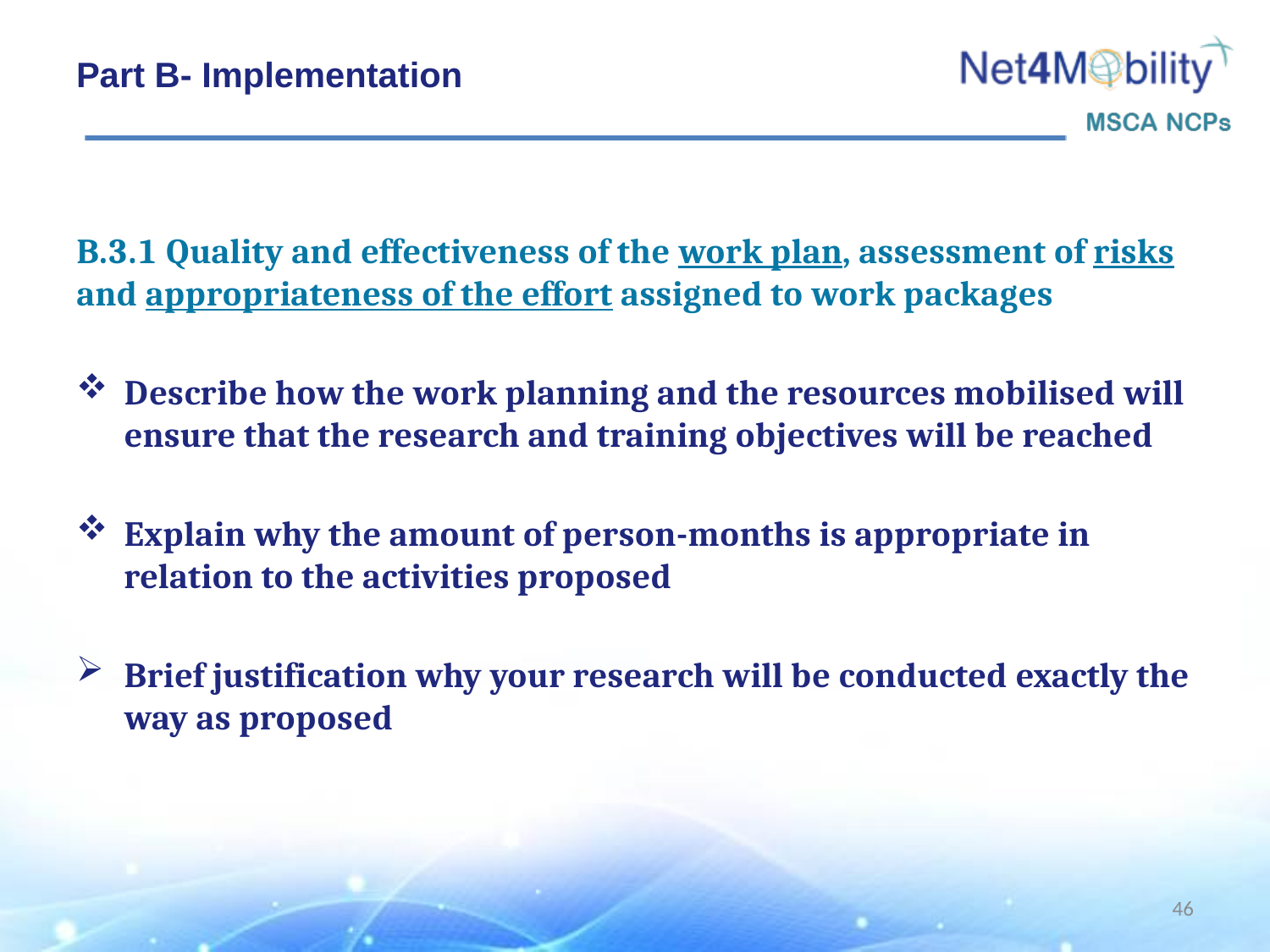

# Part B- Implementation
B.3.1 Quality and effectiveness of the work plan, assessment of risks and appropriateness of the effort assigned to work packages

Describe how the work planning and the resources mobilised will ensure that the research and training objectives will be reached

Explain why the amount of person-months is appropriate in relation to the activities proposed

Brief justification why your research will be conducted exactly the way as proposed

46